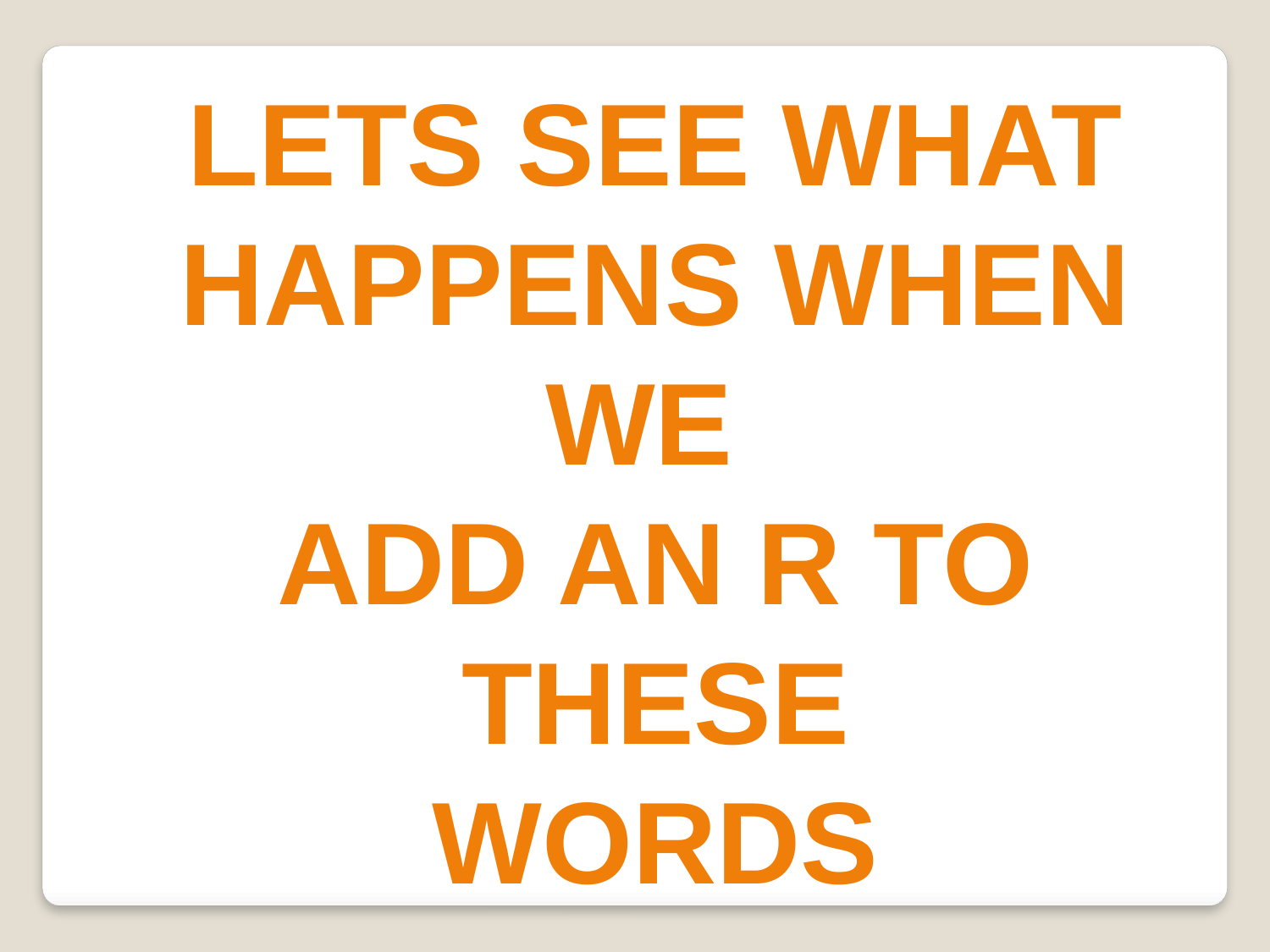

Lets see what
Happens when we
Add an r to these
words